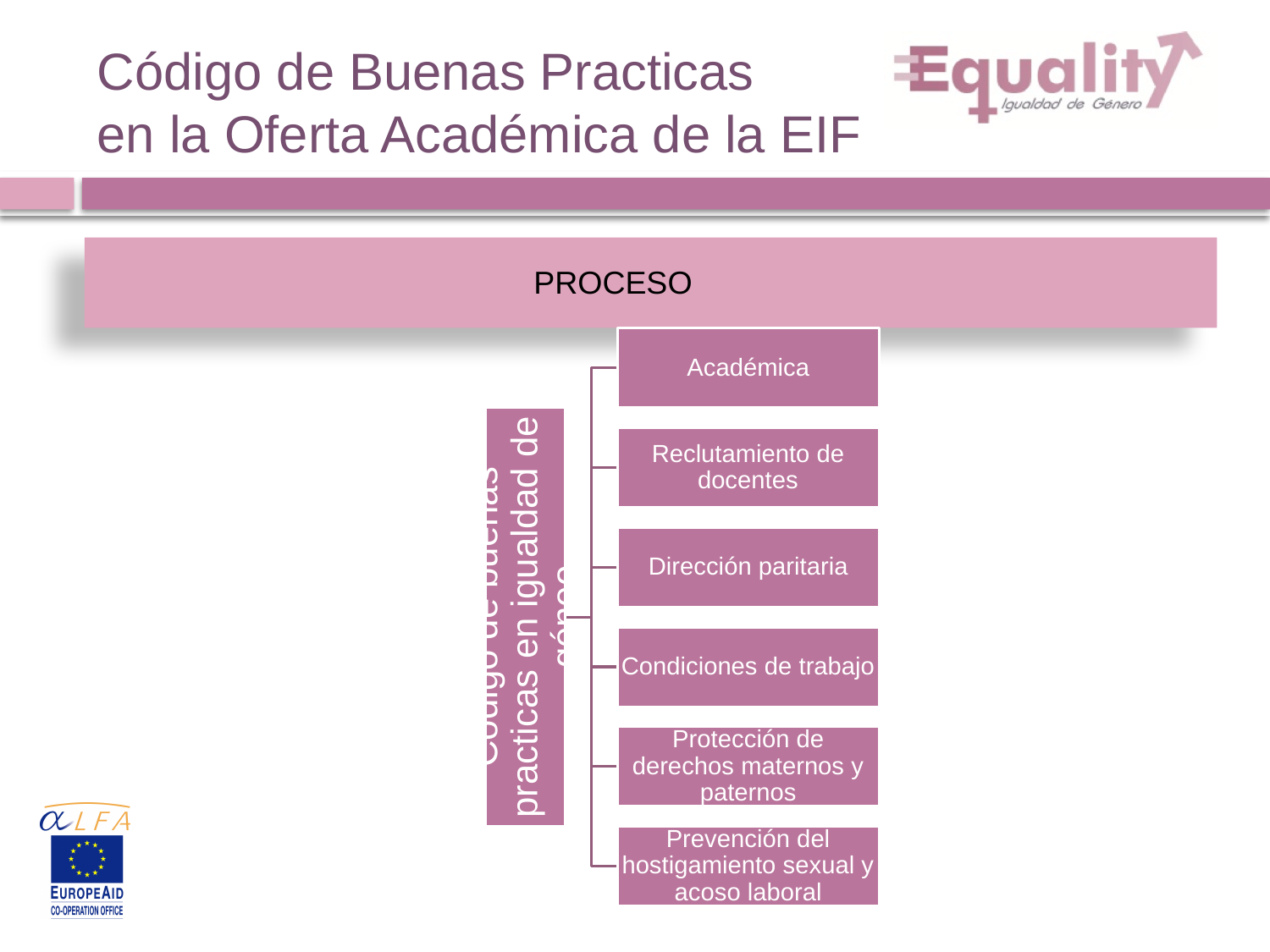

# Código de Buenas Practicas en la Oferta Académica de la EIF

PROCESO

Código de buenas practicas en igualdad de géneo
Académica
Reclutamiento de docentes
Dirección paritaria
Condiciones de trabajo
Protección de derechos maternos y paternos
Prevención del hostigamiento sexual y acoso laboral